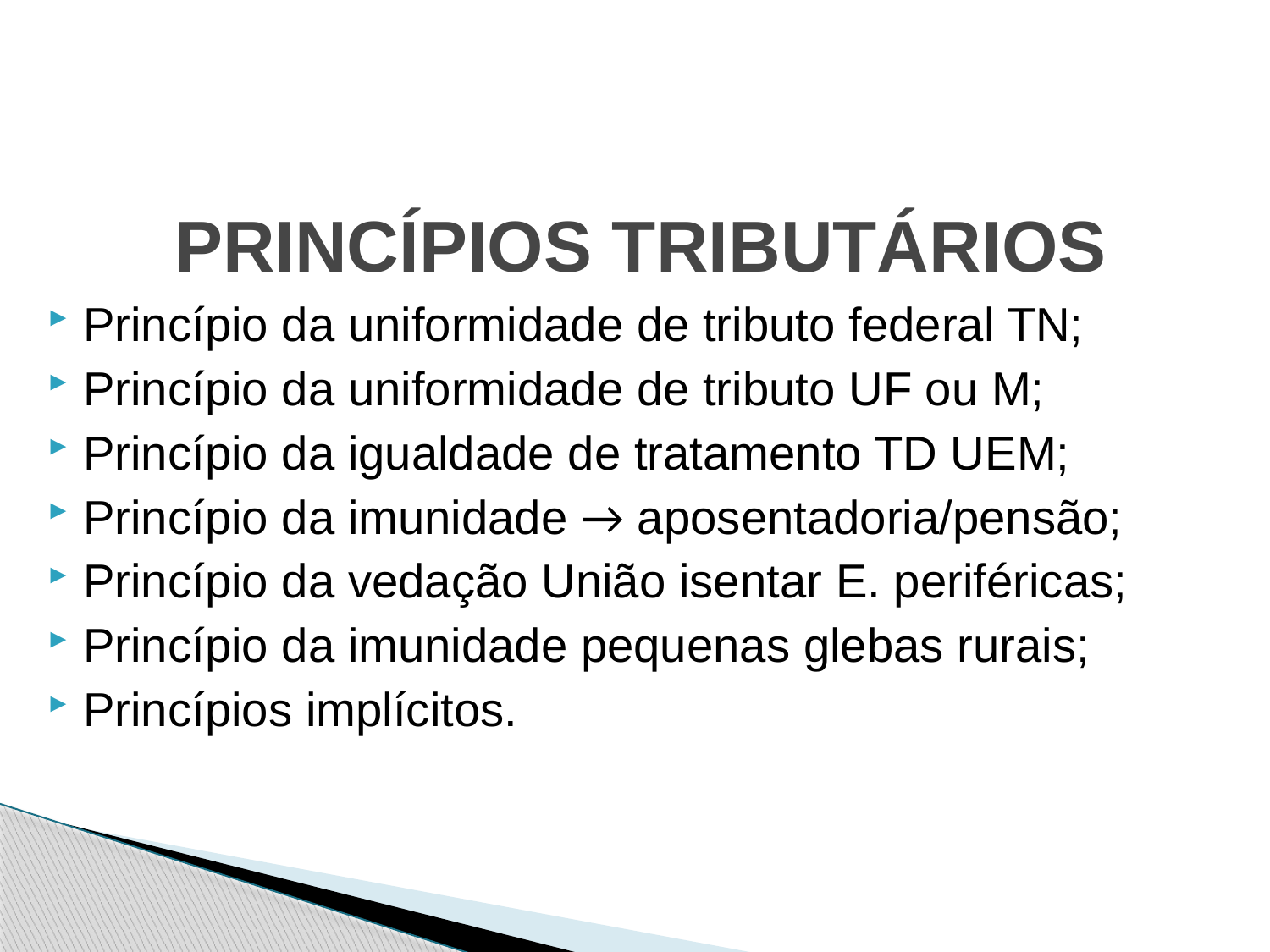

# PRINCÍPIOS TRIBUTÁRIOS
Princípio da uniformidade de tributo federal TN;
Princípio da uniformidade de tributo UF ou M;
Princípio da igualdade de tratamento TD UEM;
Princípio da imunidade → aposentadoria/pensão;
Princípio da vedação União isentar E. periféricas;
Princípio da imunidade pequenas glebas rurais;
Princípios implícitos.